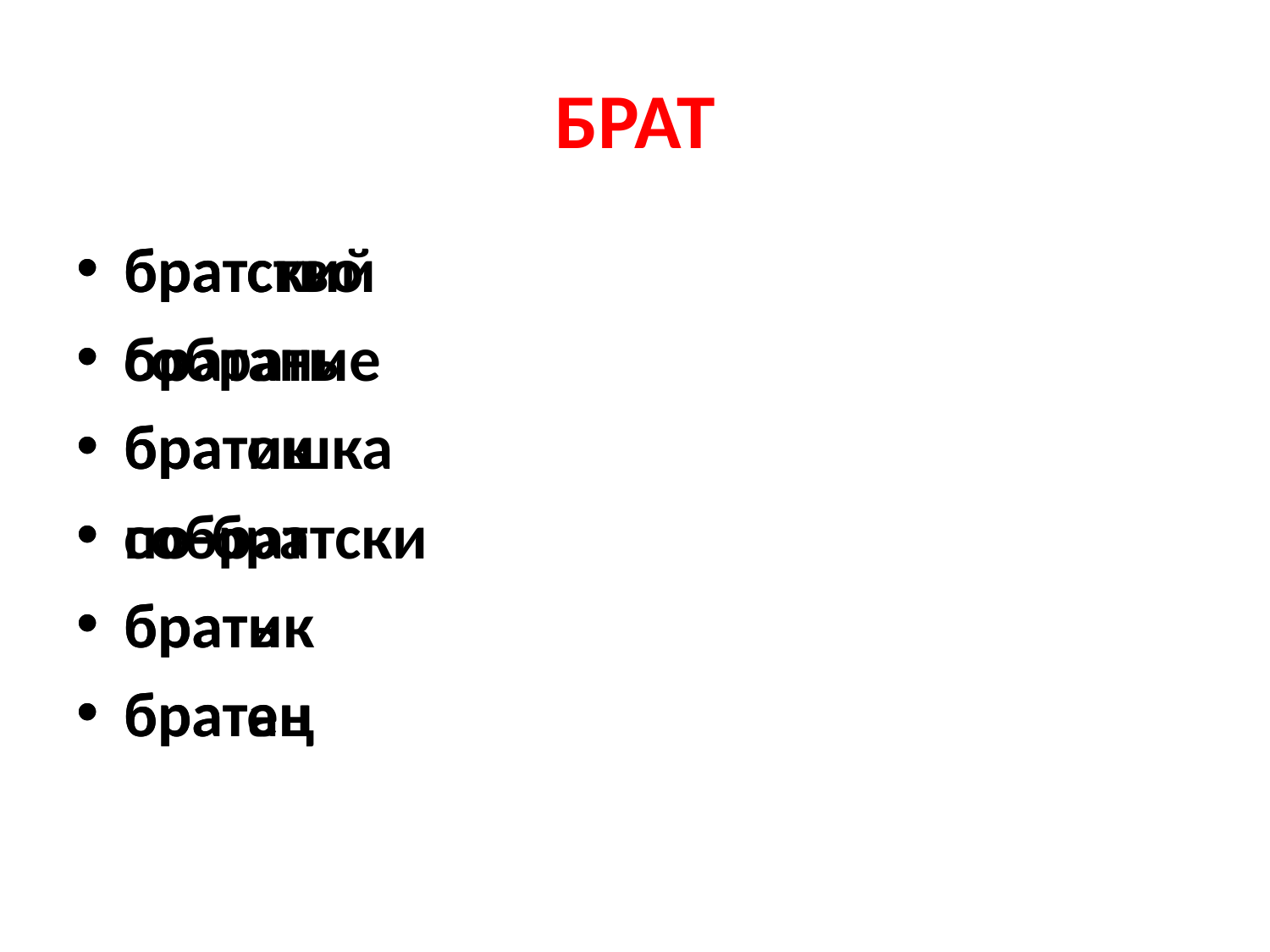

# БРАТ
братство
братание
браток
по-братски
брать
братец
братский
собрать
братишка
собрат
братик
братан